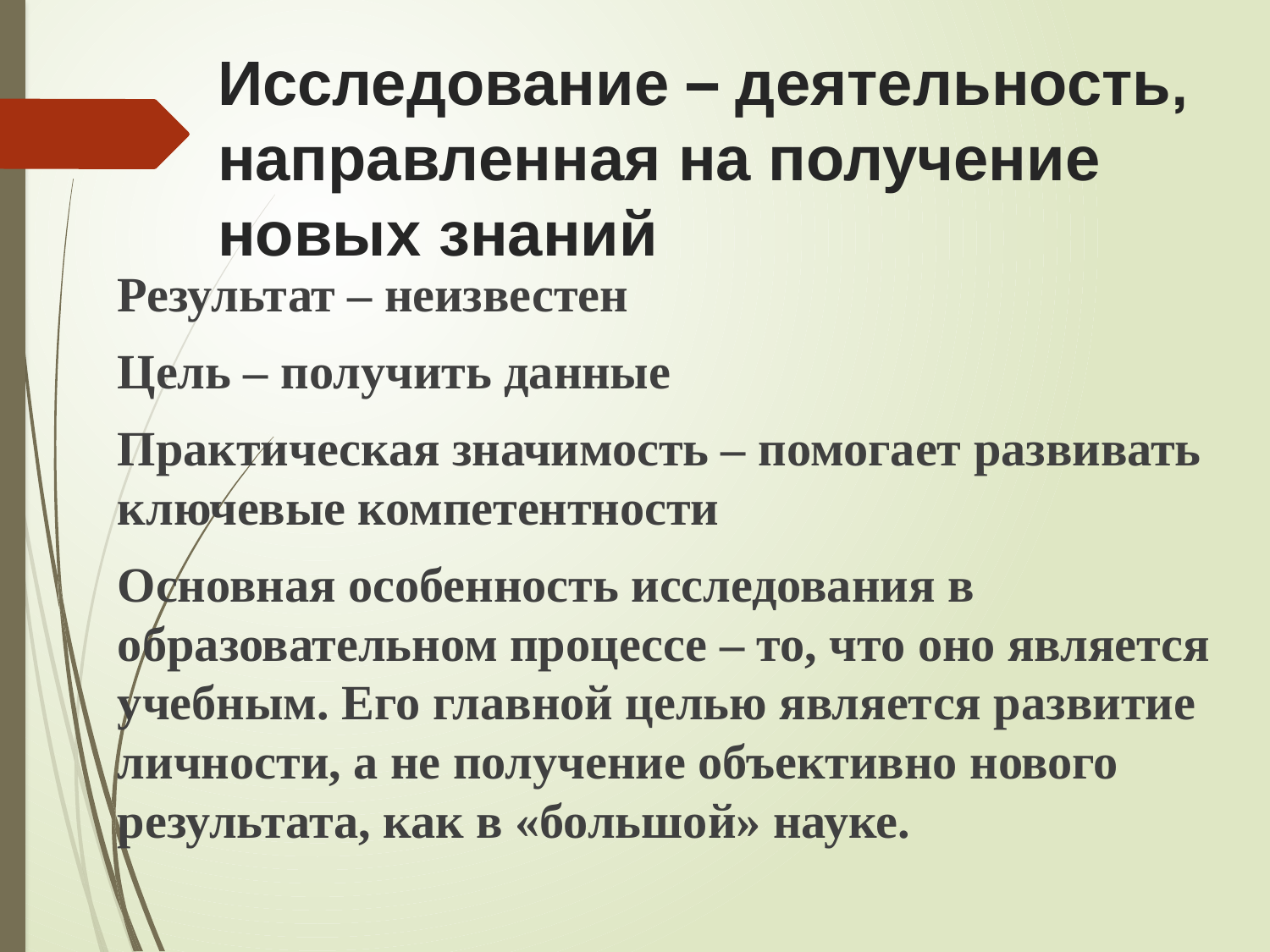

# Исследование – деятельность, направленная на получение новых знаний
Результат – неизвестен
Цель – получить данные
Практическая значимость – помогает развивать ключевые компетентности
Основная особенность исследования в образовательном процессе – то, что оно является учебным. Его главной целью является развитие личности, а не получение объективно нового результата, как в «большой» науке.